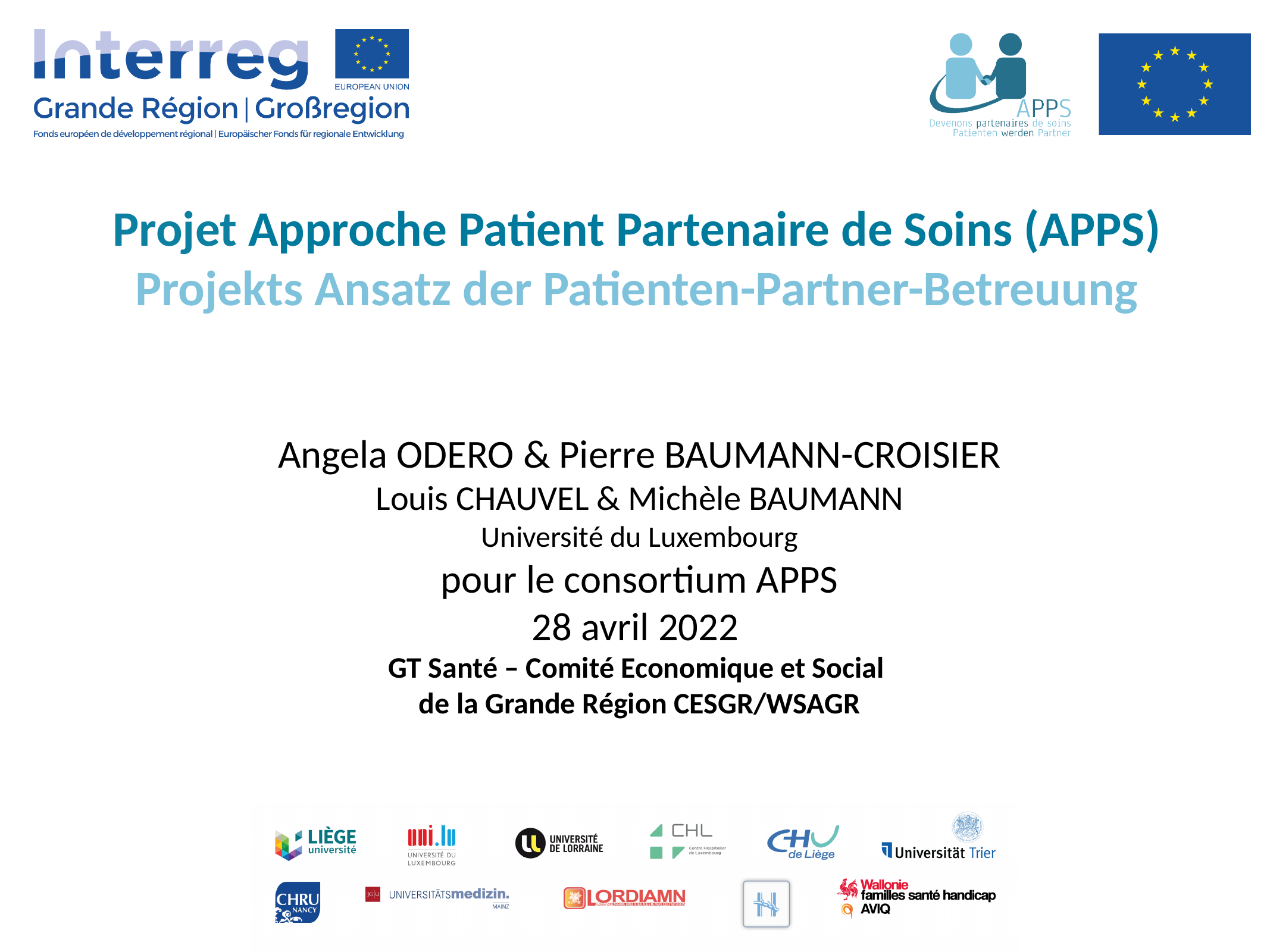

Projet Approche Patient Partenaire de Soins (APPS)
Projekts Ansatz der Patienten-Partner-Betreuung

Angela ODERO & Pierre BAUMANN-CROISIER
Louis CHAUVEL & Michèle BAUMANN
Université du Luxembourg
pour le consortium APPS
28 avril 2022
GT Santé – Comité Economique et Social
de la Grande Région CESGR/WSAGR